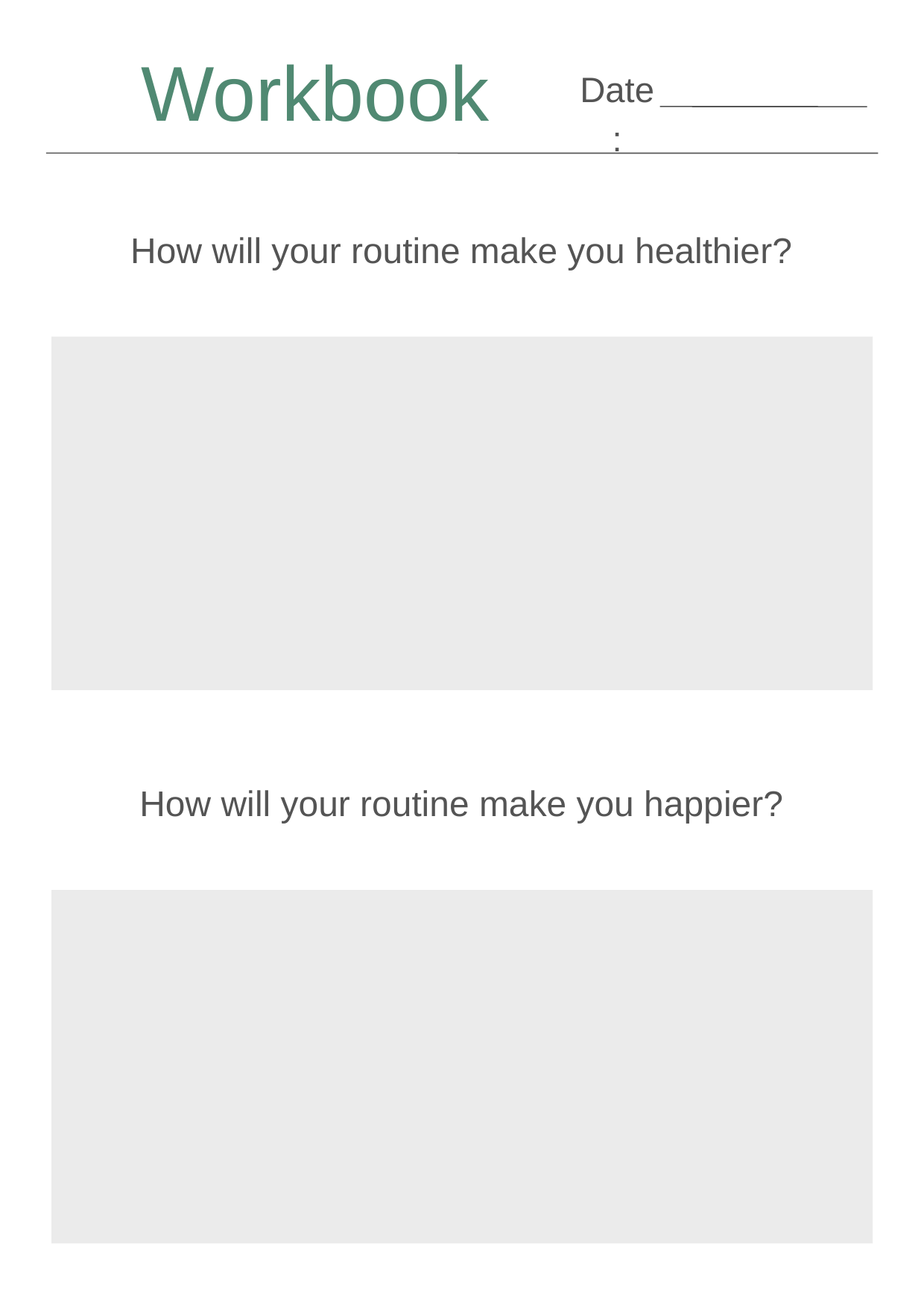

Workbook
Date:

How will your routine make you healthier?

How will your routine make you happier?